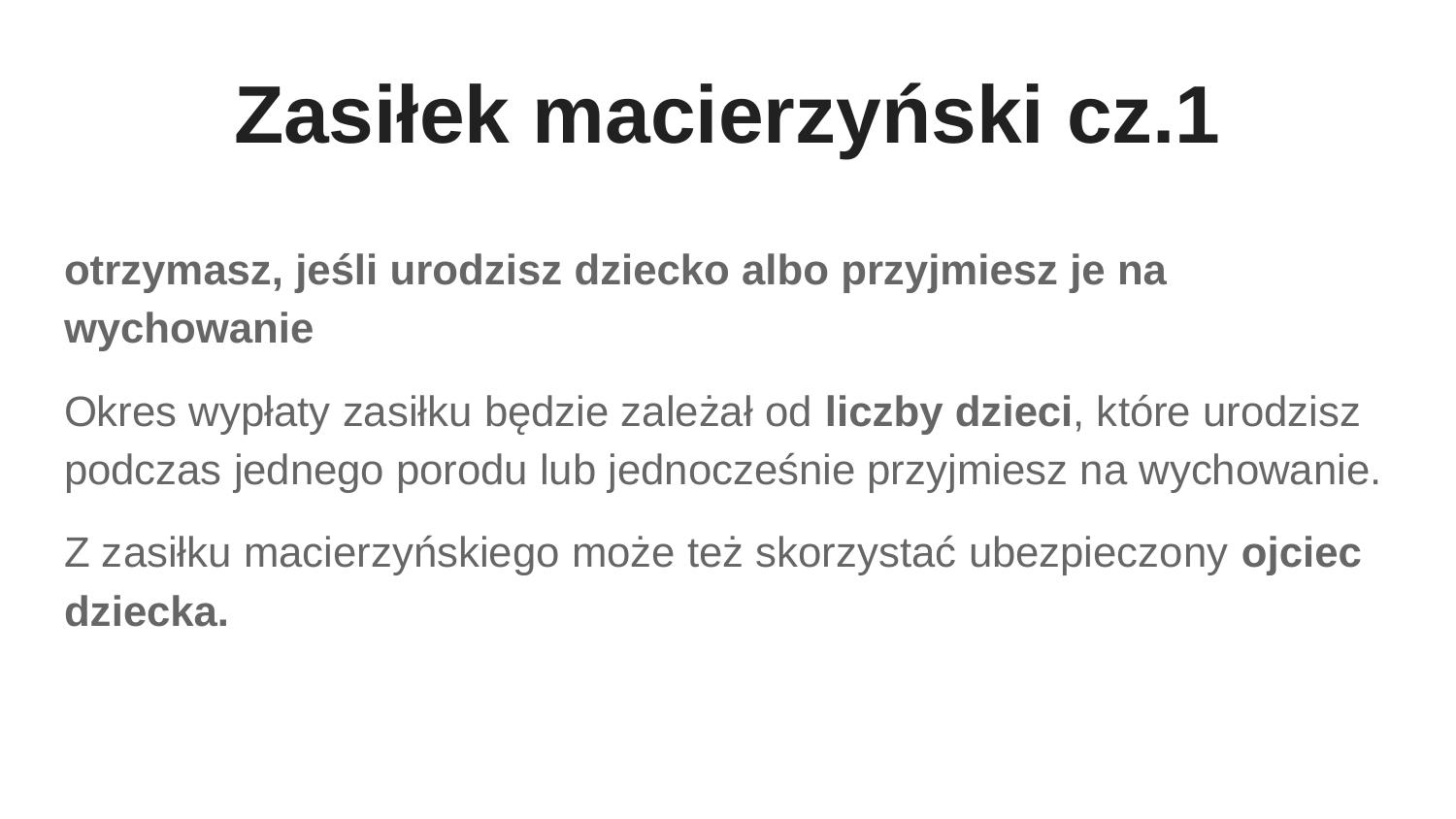

# Zasiłek macierzyński cz.1
otrzymasz, jeśli urodzisz dziecko albo przyjmiesz je na wychowanie
Okres wypłaty zasiłku będzie zależał od liczby dzieci, które urodzisz podczas jednego porodu lub jednocześnie przyjmiesz na wychowanie.
Z zasiłku macierzyńskiego może też skorzystać ubezpieczony ojciec dziecka.